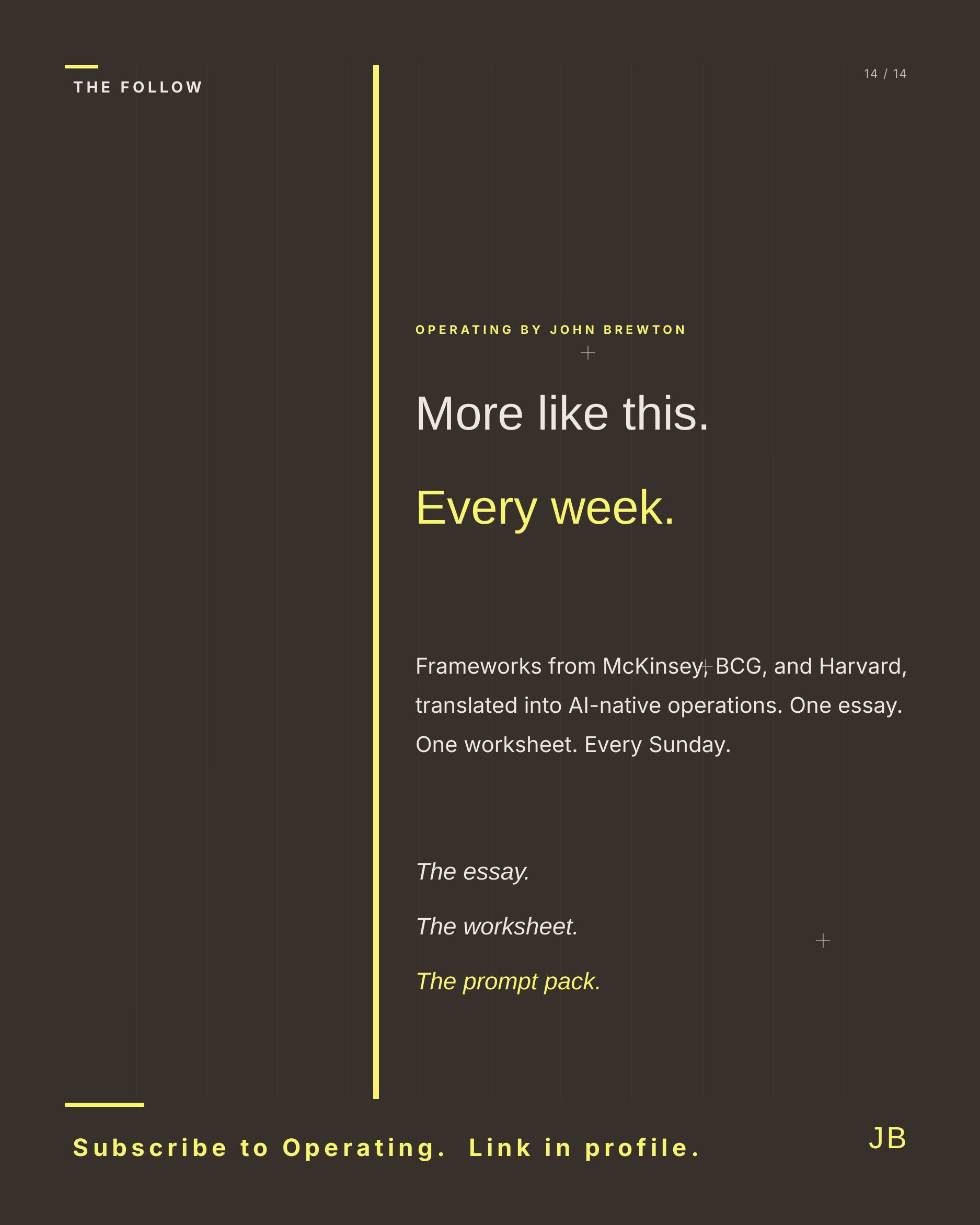

14 / 14

THE FOLLOW
OPERATING BY JOHN BREWTON

More like this.
Every week.
Frameworks from McKinsey, BCG, and Harvard, translated into AI-native operations. One essay. One worksheet. Every Sunday.

The essay.
The worksheet.

The prompt pack.

JB
Subscribe to Operating.  Link in profile.